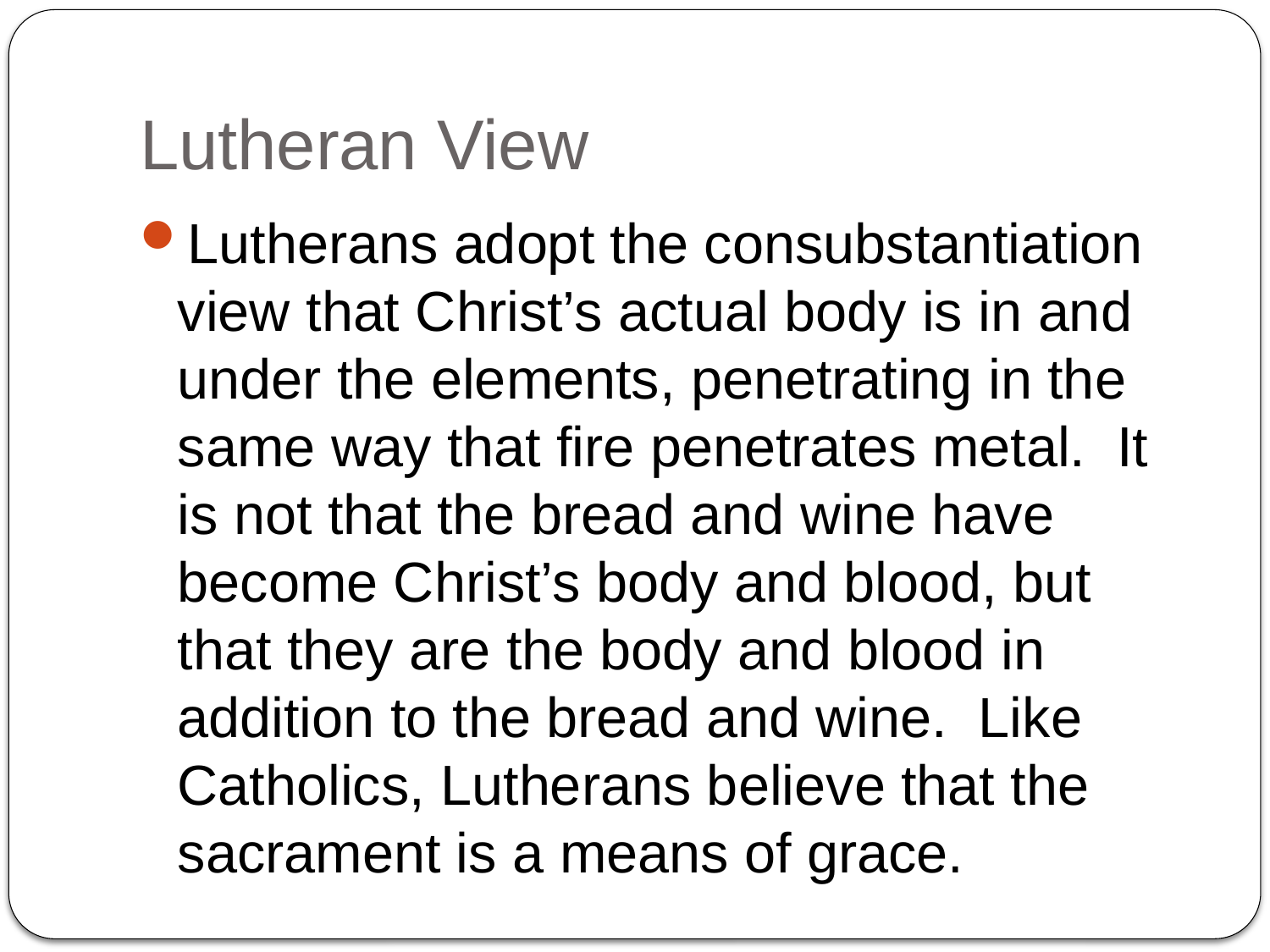

# Lutheran View
Lutherans adopt the consubstantiation view that Christ’s actual body is in and under the elements, penetrating in the same way that fire penetrates metal.  It is not that the bread and wine have become Christ’s body and blood, but that they are the body and blood in addition to the bread and wine.  Like Catholics, Lutherans believe that the sacrament is a means of grace.